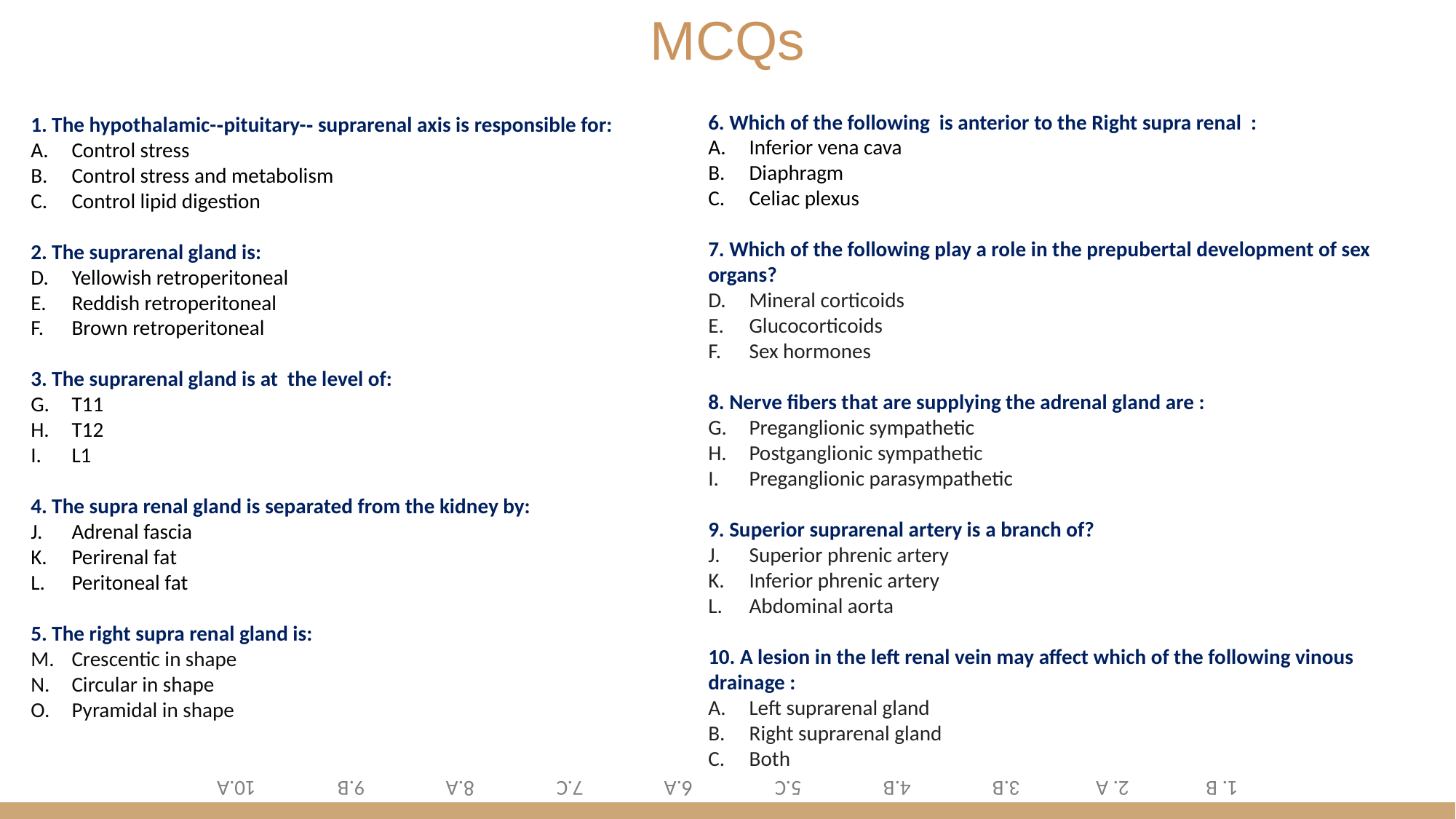

1. The hypothalamic-­‐pituitary-­‐ suprarenal axis is responsible for:
Control stress
Control stress and metabolism
Control lipid digestion

2. The suprarenal gland is:
Yellowish retroperitoneal
Reddish retroperitoneal
Brown retroperitoneal

3. The suprarenal gland is at  the level of:
T11
T12
L1

4. The supra renal gland is separated from the kidney by:
Adrenal fascia
Perirenal fat
Peritoneal fat

5. The right supra renal gland is:
Crescentic in shape
Circular in shape
Pyramidal in shape
6. Which of the following  is anterior to the Right supra renal  :
Inferior vena cava
Diaphragm
Celiac plexus

7. Which of the following play a role in the prepubertal development of sex organs?
Mineral corticoids
Glucocorticoids
Sex hormones

8. Nerve fibers that are supplying the adrenal gland are :
Preganglionic sympathetic
Postganglionic sympathetic
Preganglionic parasympathetic

9. Superior suprarenal artery is a branch of?
Superior phrenic artery
Inferior phrenic artery
Abdominal aorta

10. A lesion in the left renal vein may affect which of the following vinous drainage :
Left suprarenal gland
Right suprarenal gland
Both
1. B	2. A	3.B	4.B	5.C	6.A	7.C	8.A	9.B	10.A